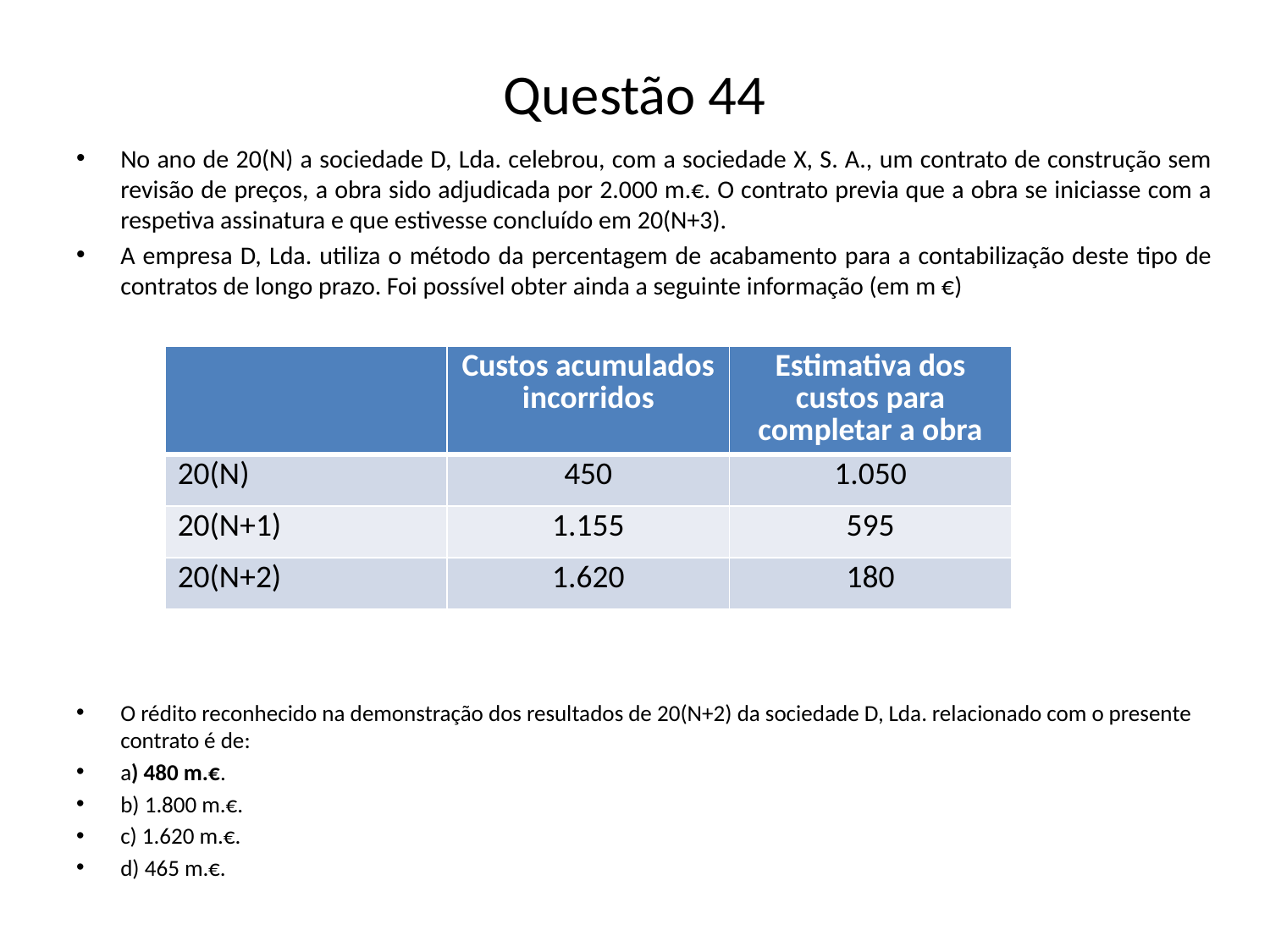

# Questão 44
No ano de 20(N) a sociedade D, Lda. celebrou, com a sociedade X, S. A., um contrato de construção sem revisão de preços, a obra sido adjudicada por 2.000 m.€. O contrato previa que a obra se iniciasse com a respetiva assinatura e que estivesse concluído em 20(N+3).
A empresa D, Lda. utiliza o método da percentagem de acabamento para a contabilização deste tipo de contratos de longo prazo. Foi possível obter ainda a seguinte informação (em m €)

O rédito reconhecido na demonstração dos resultados de 20(N+2) da sociedade D, Lda. relacionado com o presente contrato é de:
a) 480 m.€.
b) 1.800 m.€.
c) 1.620 m.€.
d) 465 m.€.

|  | Custos acumulados incorridos | Estimativa dos custos para completar a obra |
| --- | --- | --- |
| 20(N) | 450 | 1.050 |
| 20(N+1) | 1.155 | 595 |
| 20(N+2) | 1.620 | 180 |